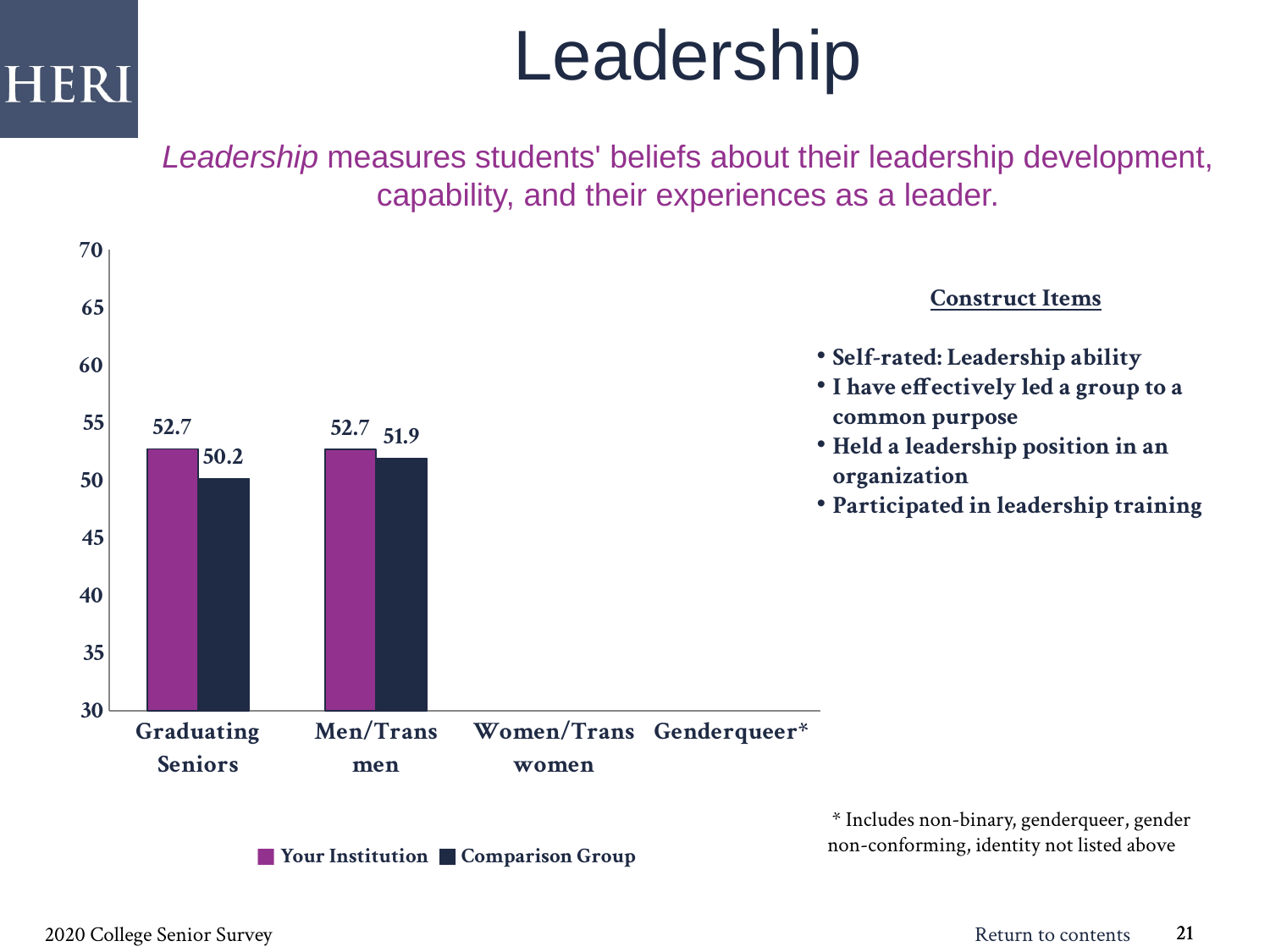

# Leadership Leadership measures students' beliefs about their leadership development, capability, and their experiences as a leader.

### Chart

| Category | Institution | Comparison |
|---|---|---|
| Graduating Seniors | 52.73 | 50.18 |
| Men/Trans men | 52.7 | 51.93 |
| Women/Trans women | 0.0 | 0.0 |
| Genderqueer* | 0.0 | 0.0 |
Construct Items

Self-rated: Leadership ability
I have effectively led a group to a common purpose
Held a leadership position in an organization
Participated in leadership training
 * Includes non-binary, genderqueer, gender non-conforming, identity not listed above
■ Your Institution  ■ Comparison Group
2020 College Senior Survey
21
21